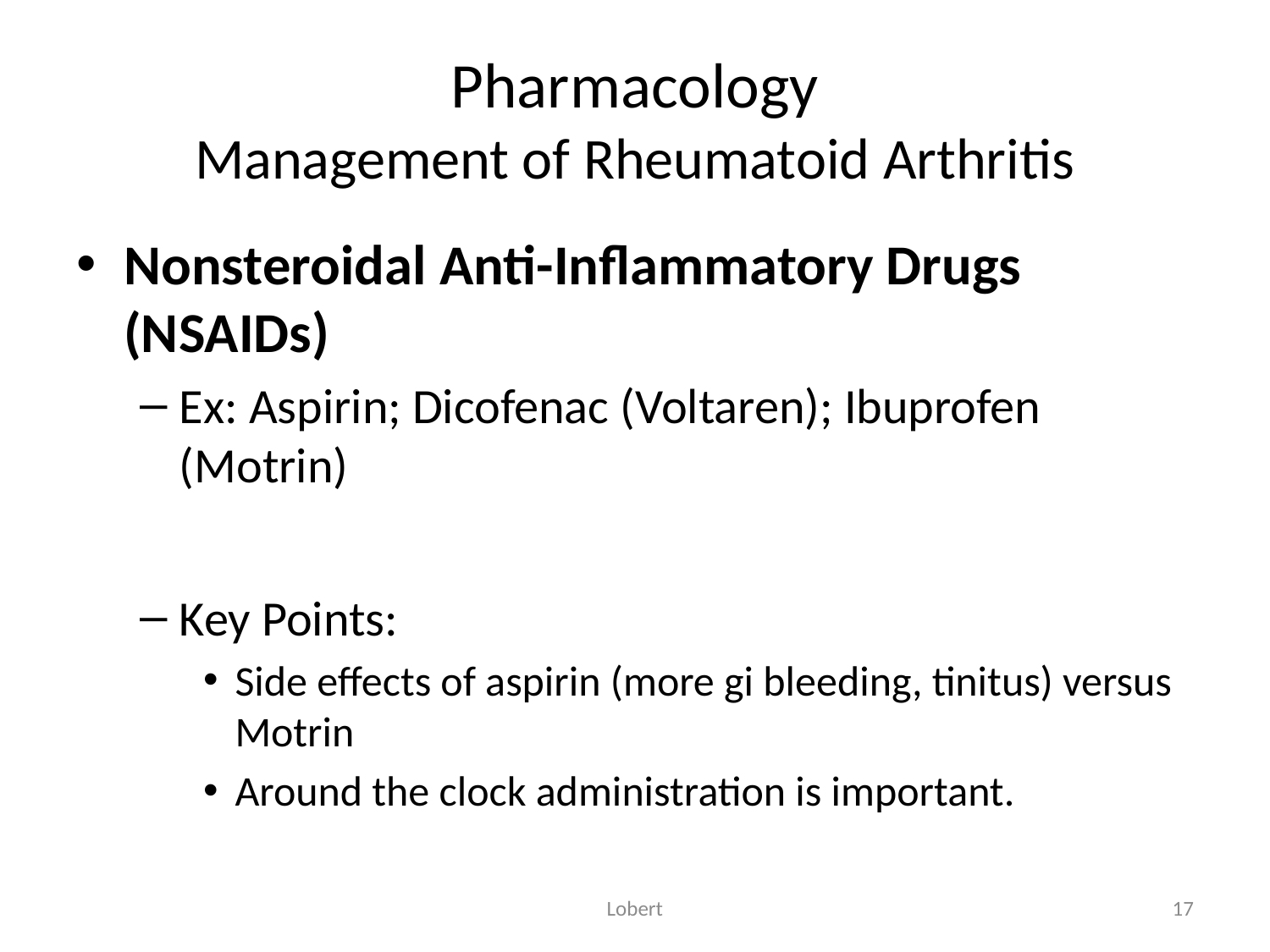

# Pharmacology Management of Rheumatoid Arthritis
Nonsteroidal Anti-Inflammatory Drugs (NSAIDs)
Ex: Aspirin; Dicofenac (Voltaren); Ibuprofen (Motrin)

Key Points:
Side effects of aspirin (more gi bleeding, tinitus) versus Motrin
Around the clock administration is important.

Lobert
17